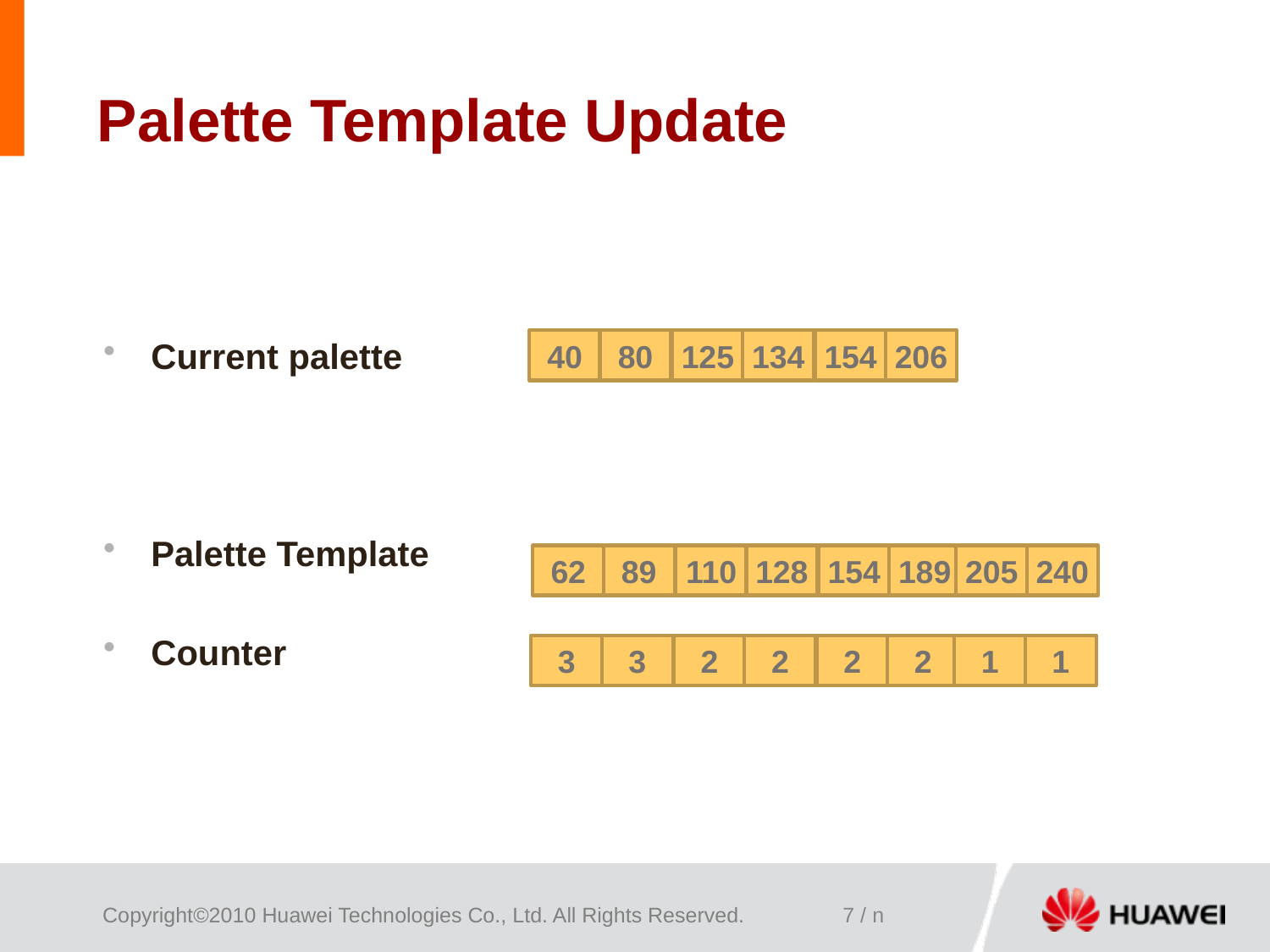

# Palette Template Update

Current palette

Palette Template

Counter
40
80
125
134
154
206
62
89
110
128
154
189
205
240
3
3
2
2
2
2
1
1